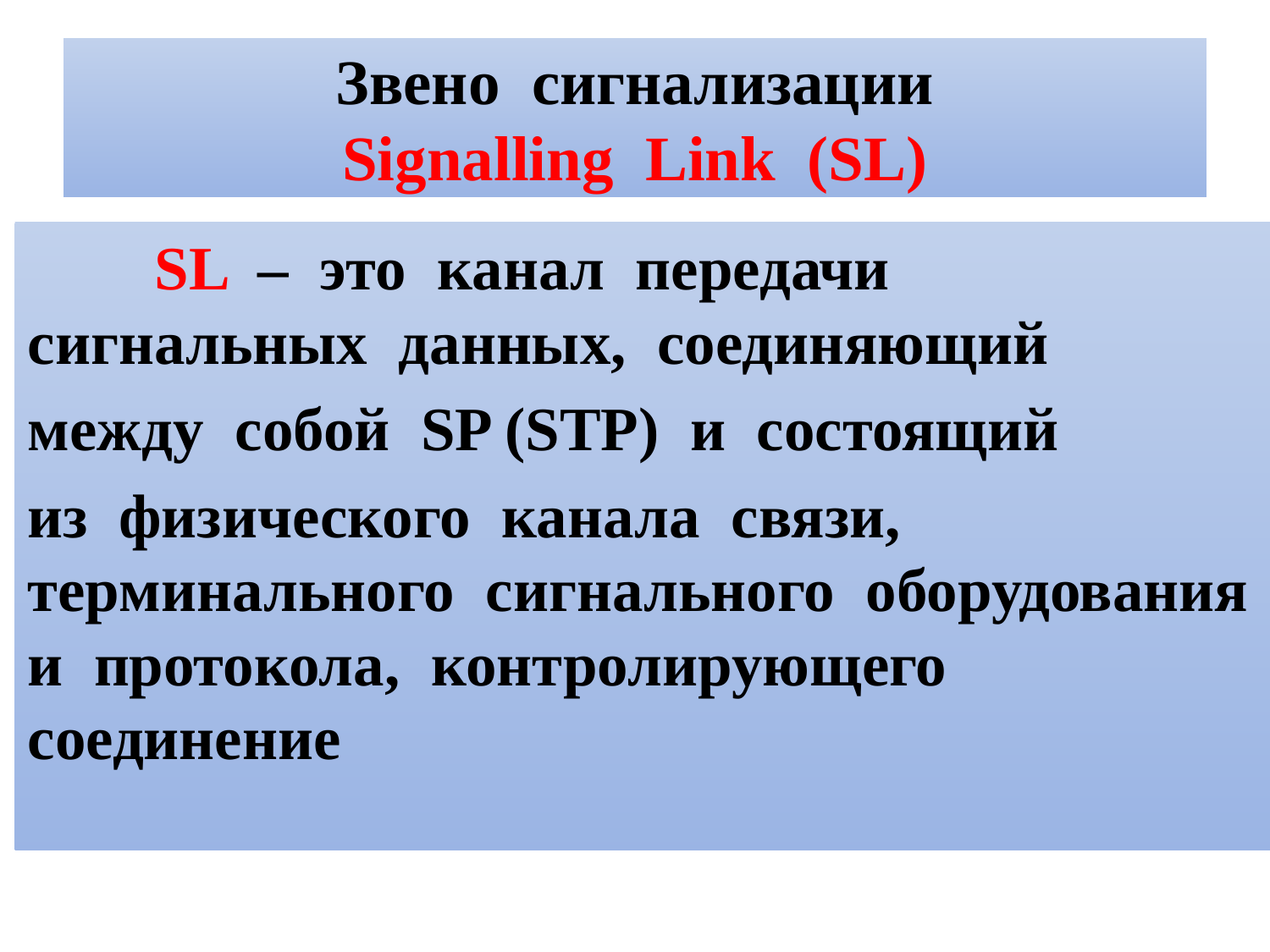

# Звено  сигнализации Signalling  Link  (SL)
	SL  –  это  канал  передачи  сигнальных  данных,  соединяющий
между  собой  SP (STP)  и  состоящий
из  физического  канала  связи, терминального  сигнального  оборудования и  протокола,  контролирующего соединение